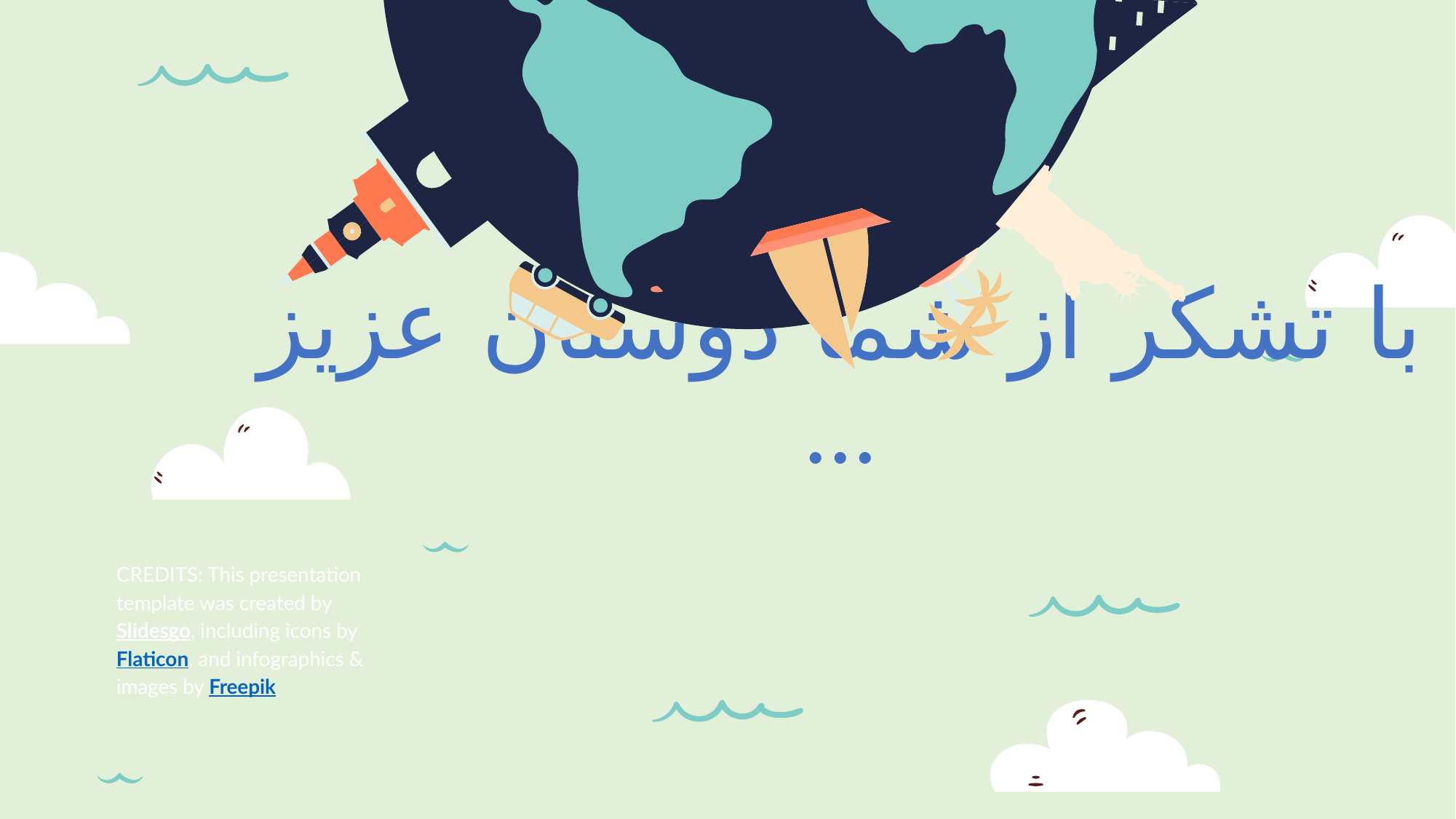

# با تشکر از شما دوستان عزیز ...